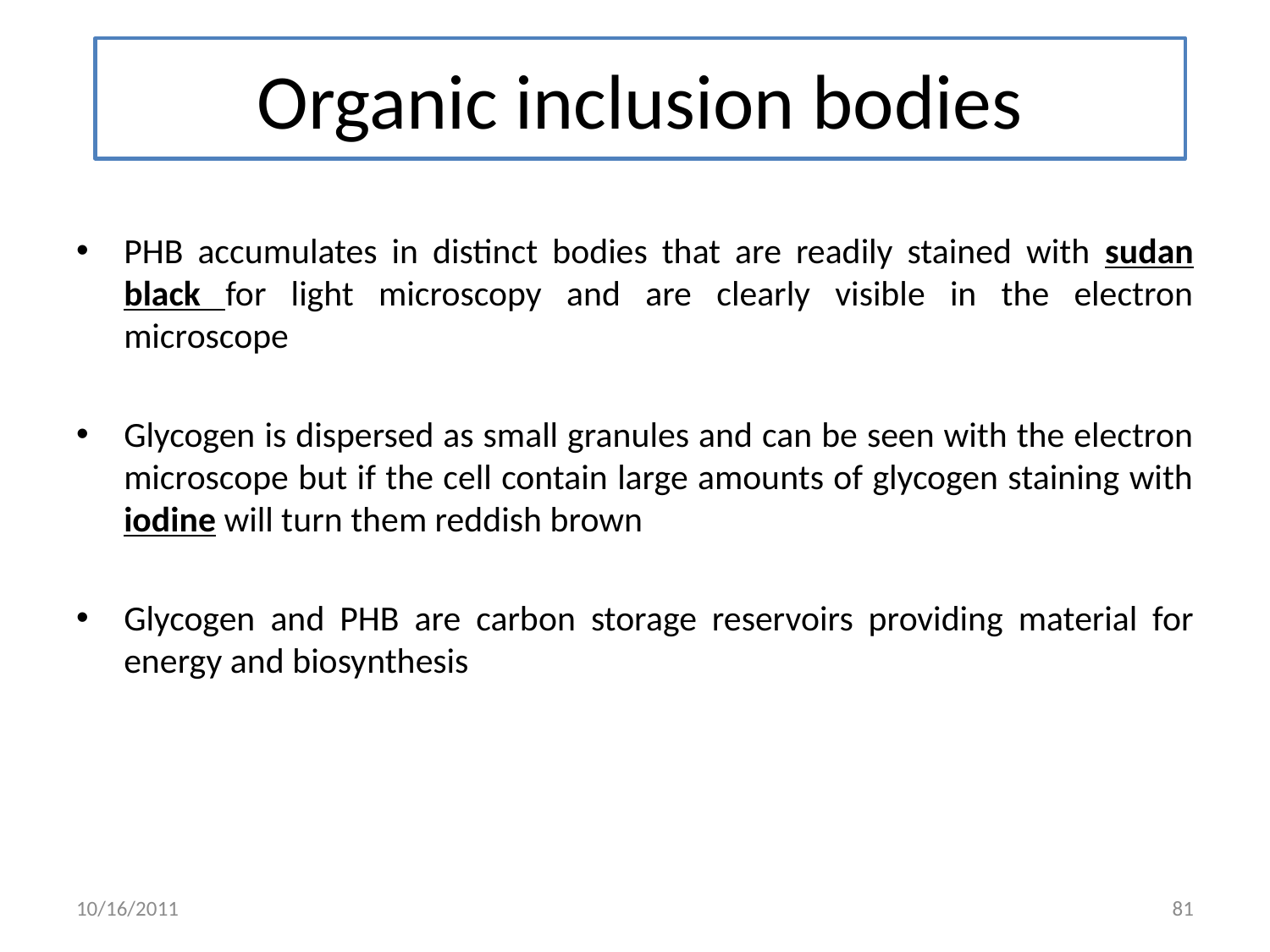

# Organic inclusion bodies
PHB accumulates in distinct bodies that are readily stained with sudan black for light microscopy and are clearly visible in the electron microscope

Glycogen is dispersed as small granules and can be seen with the electron microscope but if the cell contain large amounts of glycogen staining with iodine will turn them reddish brown

Glycogen and PHB are carbon storage reservoirs providing material for energy and biosynthesis

10/16/2011
81